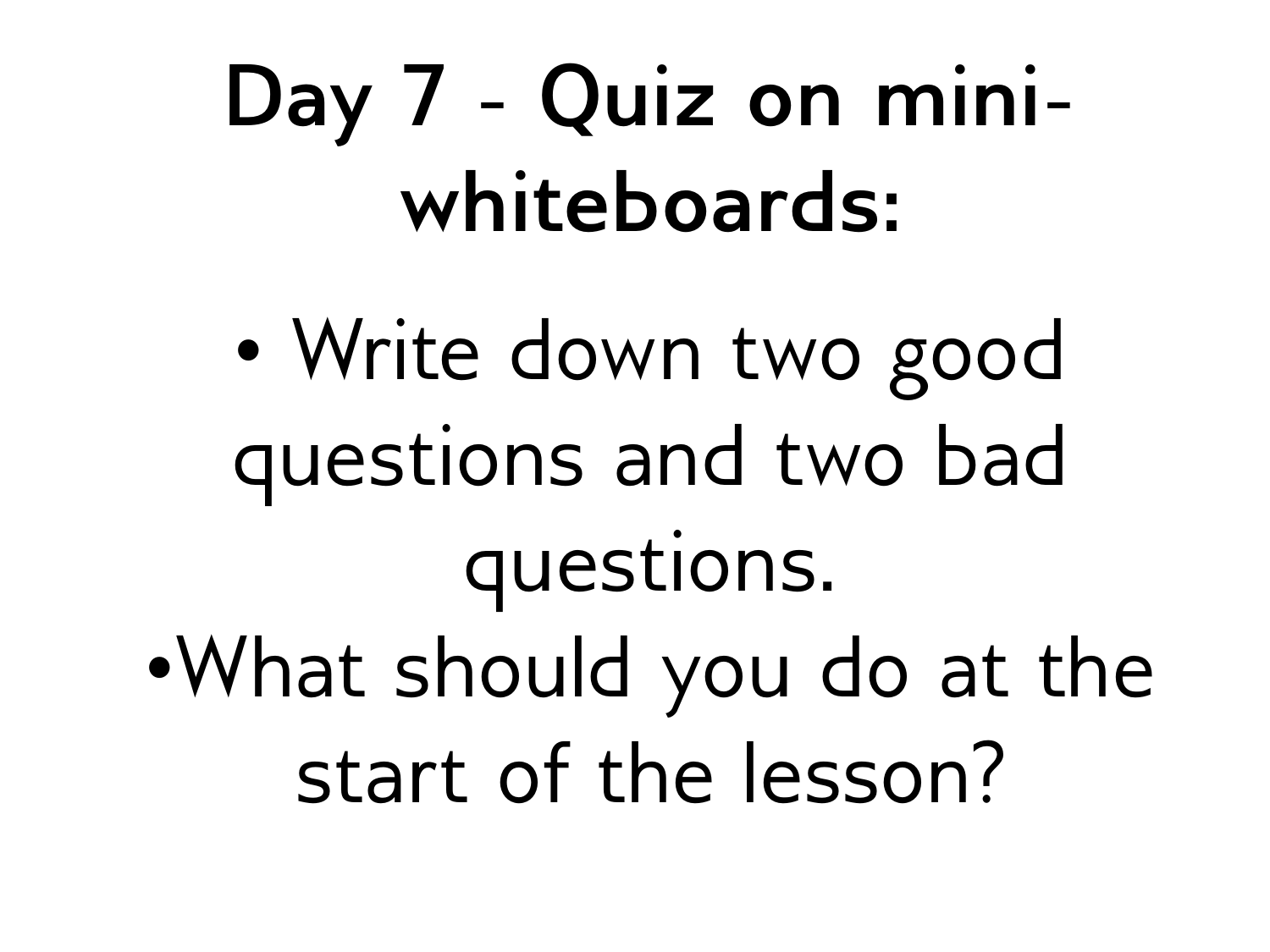

Day 7 - Quiz on mini-whiteboards:

• Write down two good questions and two bad questions.
•What should you do at the start of the lesson?